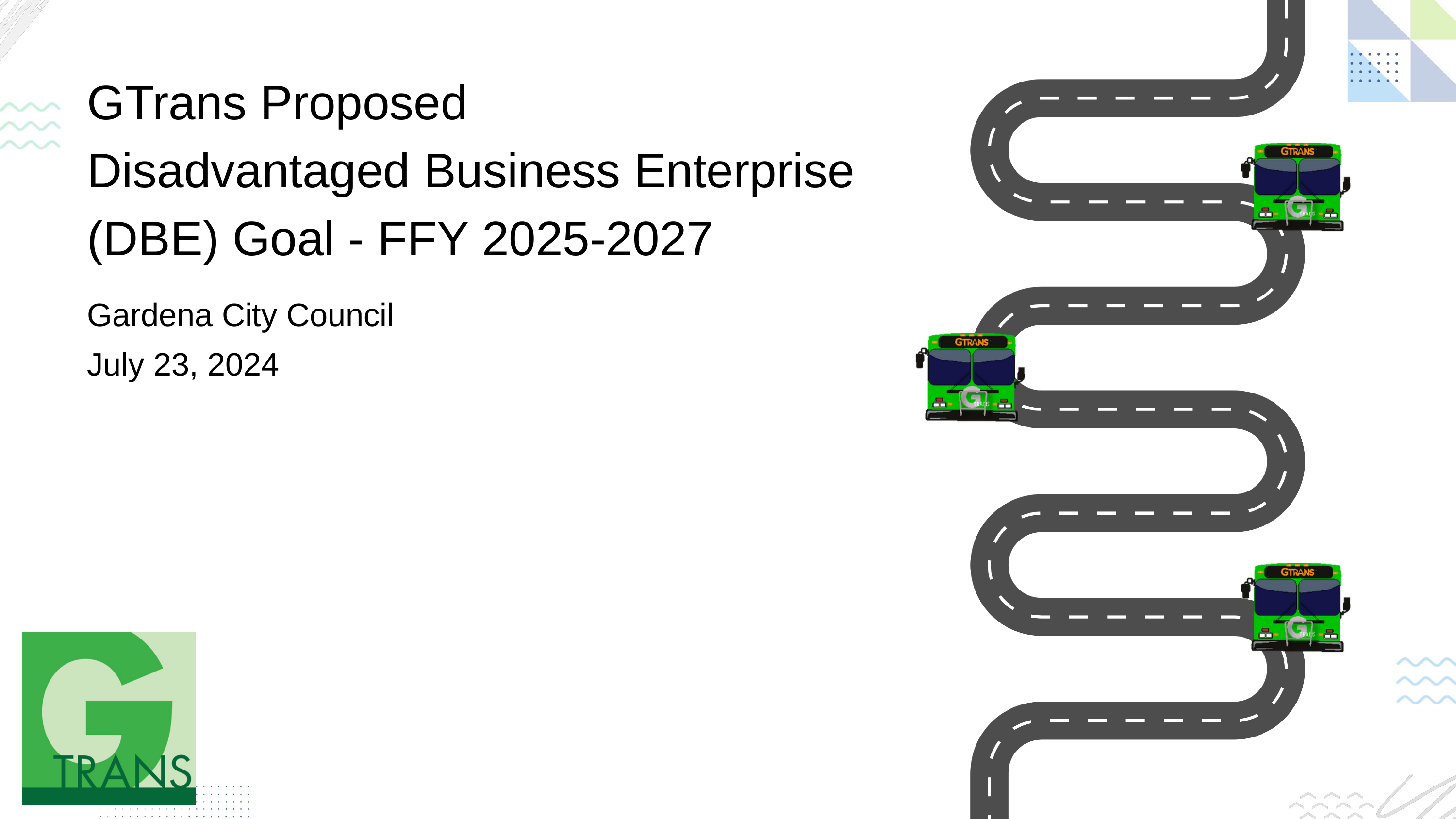

GTrans Proposed
Disadvantaged Business Enterprise (DBE) Goal - FFY 2025-2027

Gardena City Council
July 23, 2024